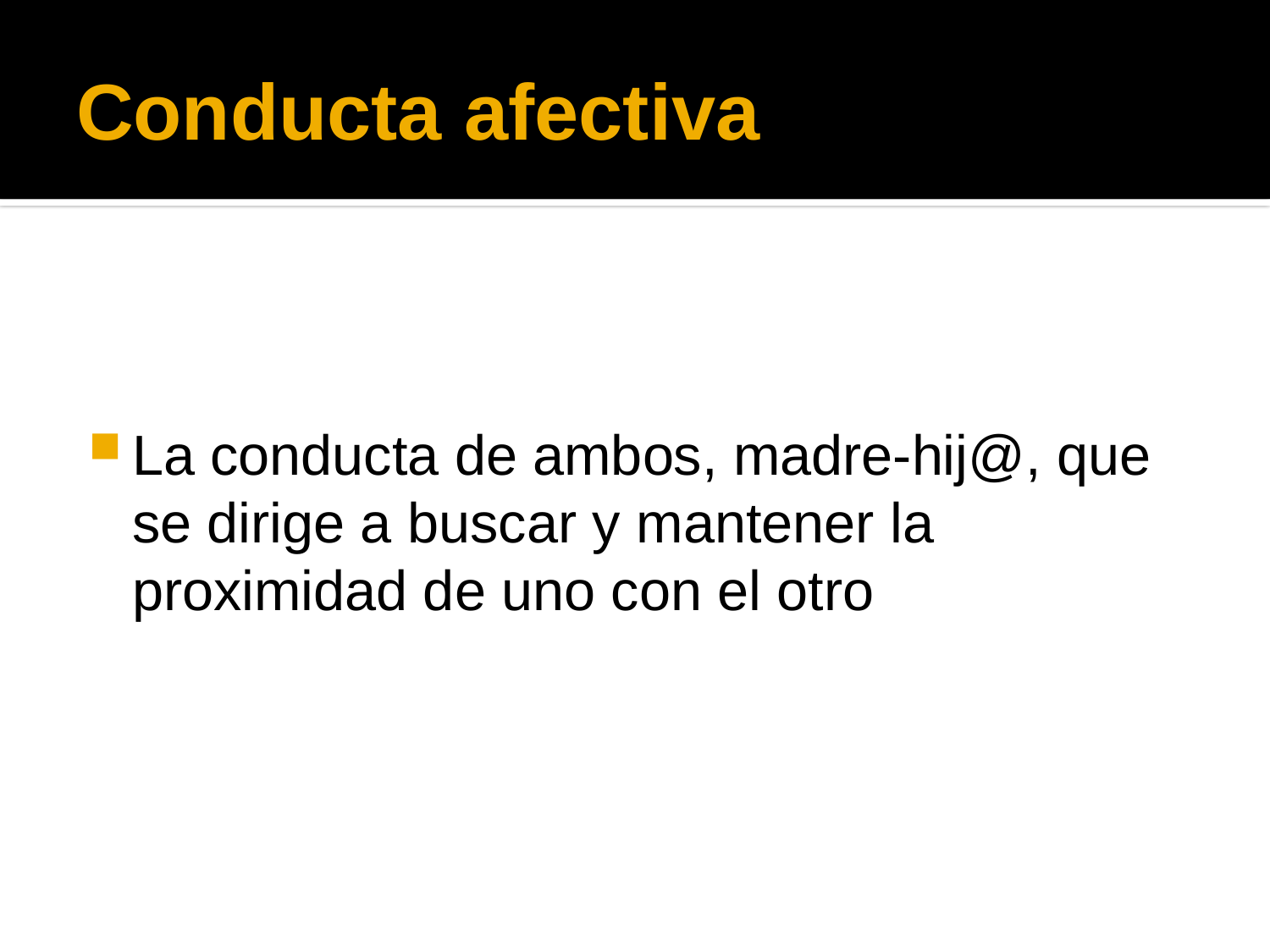

# Conducta afectiva
La conducta de ambos, madre-hij@, que se dirige a buscar y mantener la proximidad de uno con el otro